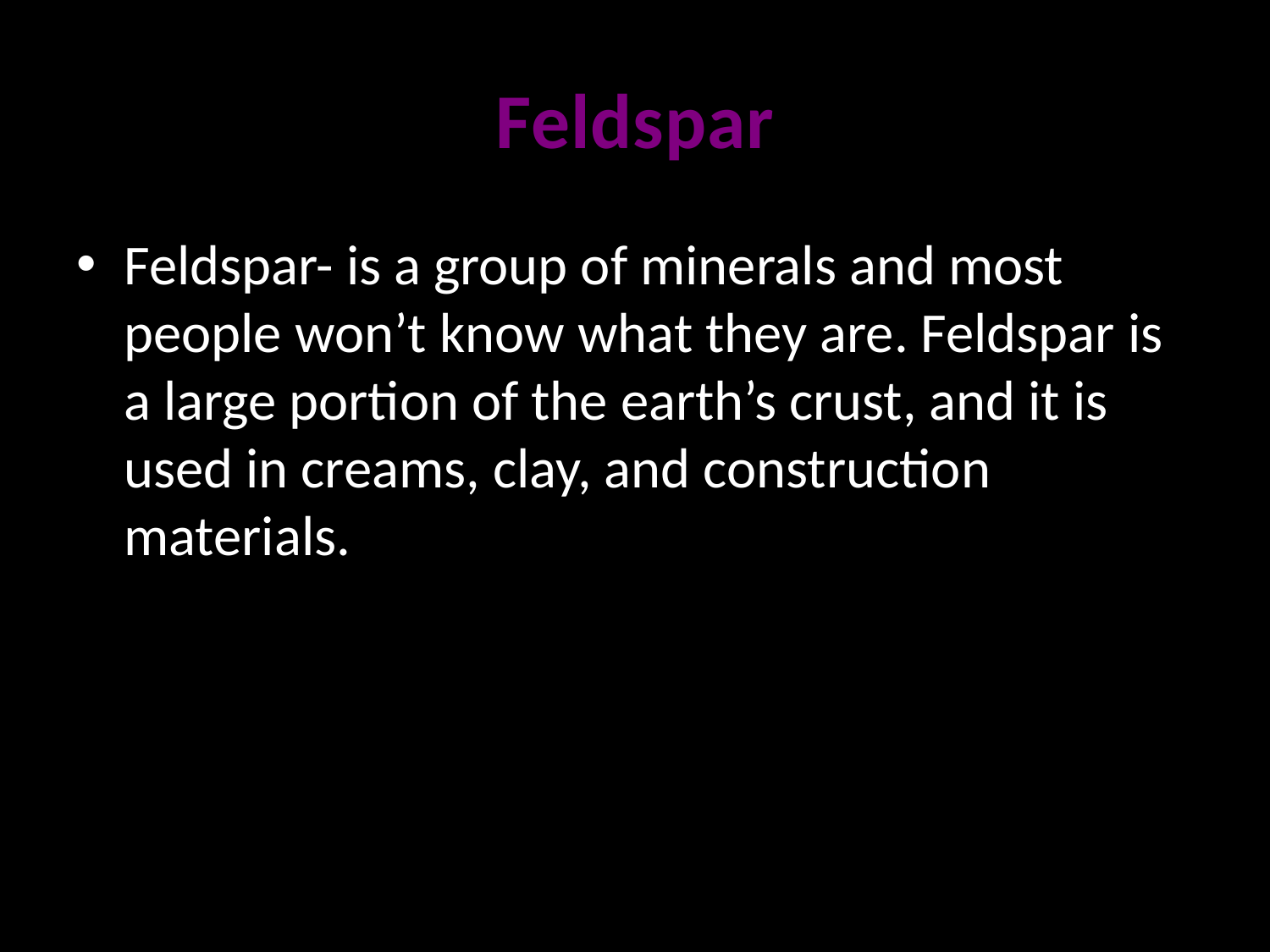

# Feldspar
Feldspar- is a group of minerals and most people won’t know what they are. Feldspar is a large portion of the earth’s crust, and it is used in creams, clay, and construction materials.